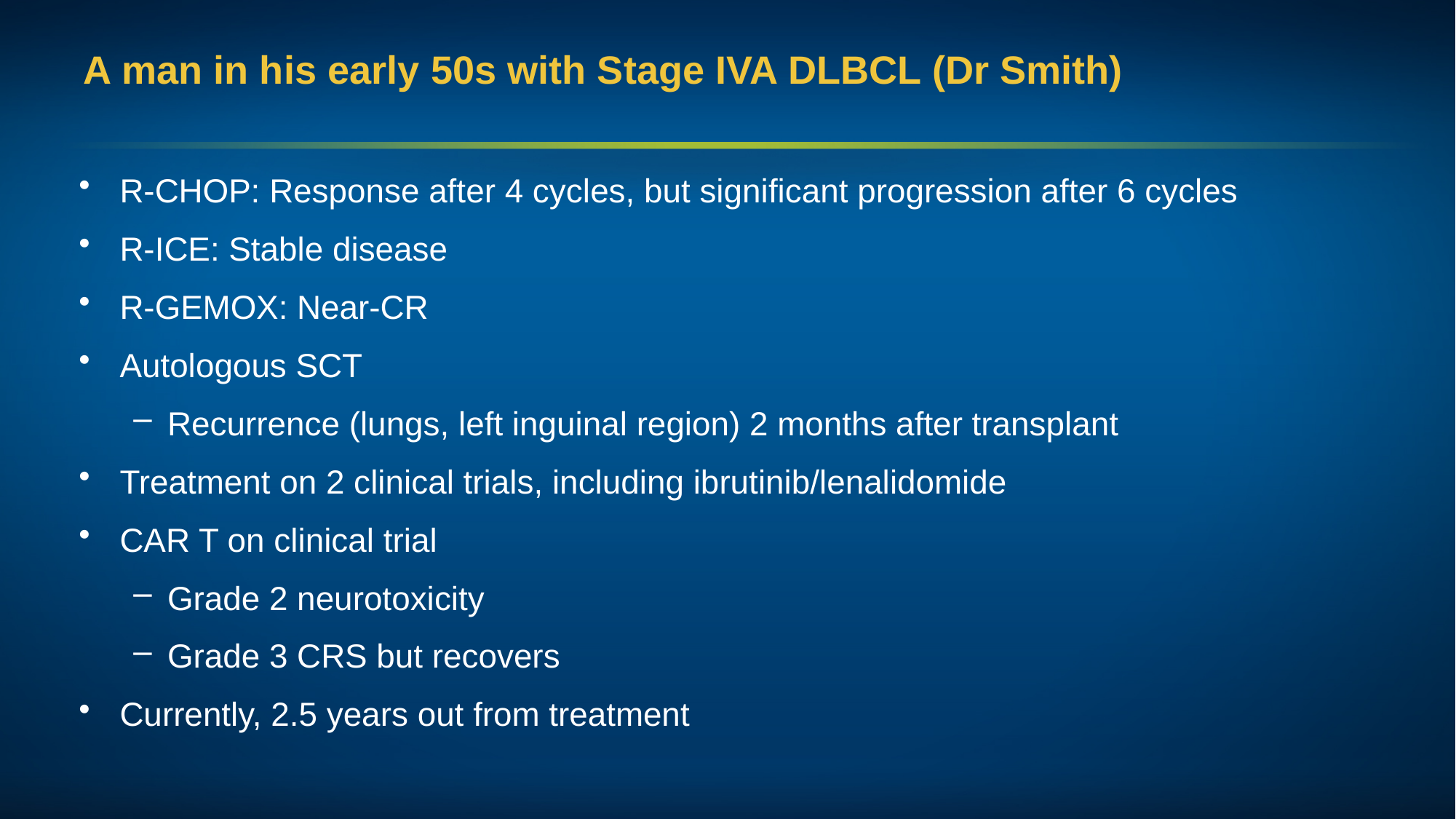

# A man in his early 50s with Stage IVA DLBCL (Dr Smith)
R-CHOP: Response after 4 cycles, but significant progression after 6 cycles
R-ICE: Stable disease
R-GEMOX: Near-CR
Autologous SCT
Recurrence (lungs, left inguinal region) 2 months after transplant
Treatment on 2 clinical trials, including ibrutinib/lenalidomide
CAR T on clinical trial
Grade 2 neurotoxicity
Grade 3 CRS but recovers
Currently, 2.5 years out from treatment